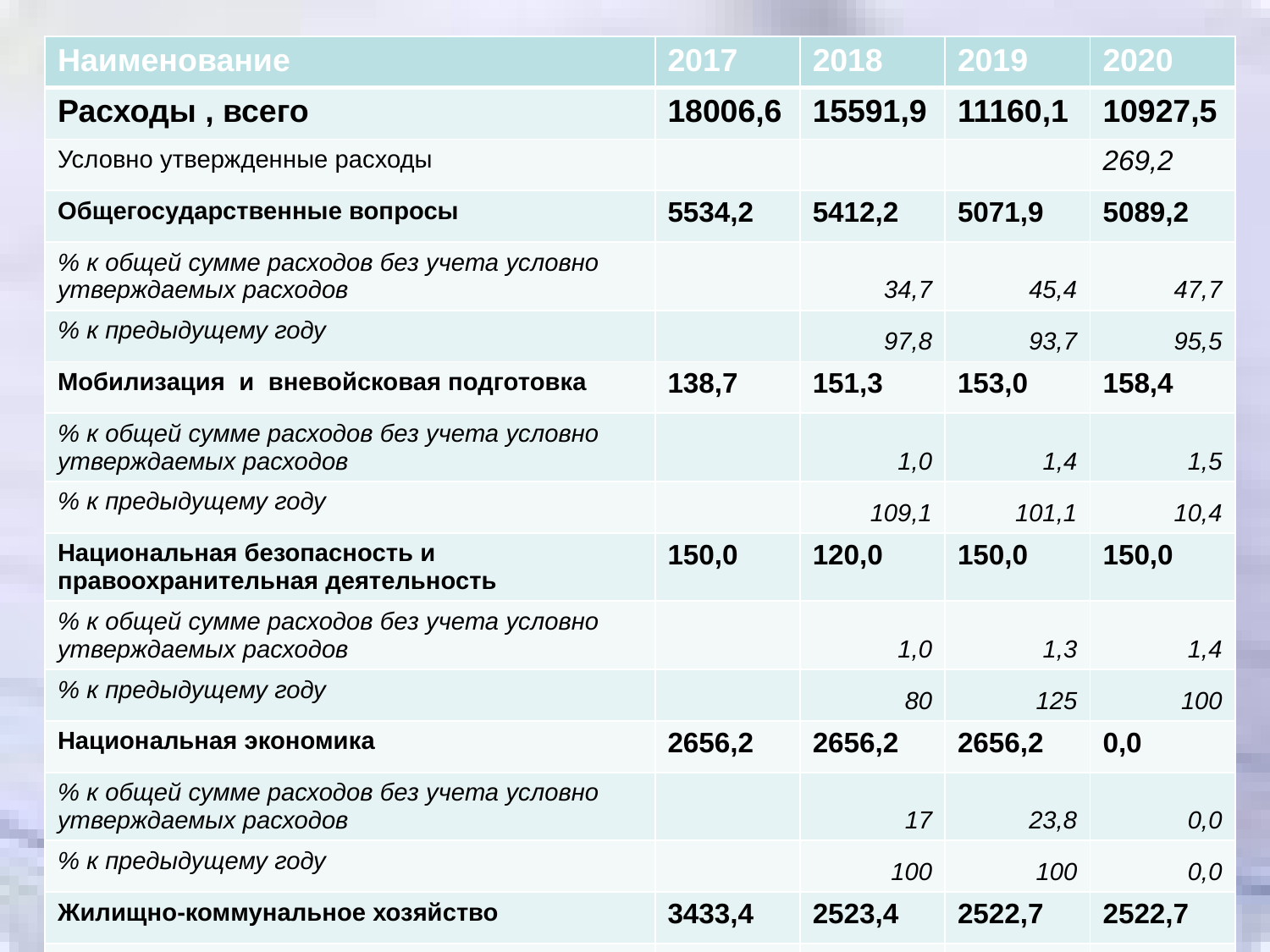

| Наименование | 2017 | 2018 | 2019 | 2020 |
| --- | --- | --- | --- | --- |
| Расходы , всего | 18006,6 | 15591,9 | 11160,1 | 10927,5 |
| Условно утвержденные расходы |  |  |  | 269,2 |
| Общегосударственные вопросы | 5534,2 | 5412,2 | 5071,9 | 5089,2 |
| % к общей сумме расходов без учета условно утверждаемых расходов |  | 34,7 | 45,4 | 47,7 |
| % к предыдущему году |  | 97,8 | 93,7 | 95,5 |
| Мобилизация и вневойсковая подготовка | 138,7 | 151,3 | 153,0 | 158,4 |
| % к общей сумме расходов без учета условно утверждаемых расходов |  | 1,0 | 1,4 | 1,5 |
| % к предыдущему году |  | 109,1 | 101,1 | 10,4 |
| Национальная безопасность и правоохранительная деятельность | 150,0 | 120,0 | 150,0 | 150,0 |
| % к общей сумме расходов без учета условно утверждаемых расходов |  | 1,0 | 1,3 | 1,4 |
| % к предыдущему году |  | 80 | 125 | 100 |
| Национальная экономика | 2656,2 | 2656,2 | 2656,2 | 0,0 |
| % к общей сумме расходов без учета условно утверждаемых расходов |  | 17 | 23,8 | 0,0 |
| % к предыдущему году |  | 100 | 100 | 0,0 |
| Жилищно-коммунальное хозяйство | 3433,4 | 2523,4 | 2522,7 | 2522,7 |
| % к общей сумме расходов без учета условно утверждаемых расходов |  | 16,2 | 22,6 | 23,7 |
| % к предыдущему году |  | 73,5 | 95,6 | 100 |
| Образование | 20,0 | 20,0 | 20,0 | 20,0 |
| % к общей сумме расходов без учета условно утверждаемых расходов |  | 1,3 | 0,2 | 0,2 |
| % к предыдущему году |  | 100 | 100 | 100 |
| Культура , кинематография средства массовой информации | 4726,5 | 4119,5 | 2340,8 | 2102,8 |
| % к общей сумме расходов без учета условно утверждаемых расходов |  | 26,4 | 21,0 | 19,7 |
| % к предыдущему году |  | 87,2 | 56,8 | 89,8 |
| Социальная политика | 1297,6 | 487,1 | 494,4 | 494,4 |
| % к общей сумме расходов без учета условно утверждаемых расходов |  | 3,1 | 4,4 | 4,6 |
| % к предыдущему году |  | 37,5 | 101,5 | 100 |
| Физическая культура и спорт | 50,0 | 50,0 | 50,0 | 50,0 |
| % к общей сумме расходов без учета условно утверждаемых расходов |  | 0,3 | 0,4 | 0,5 |
| % к предыдущему году |  | 100 | 100 | 100 |